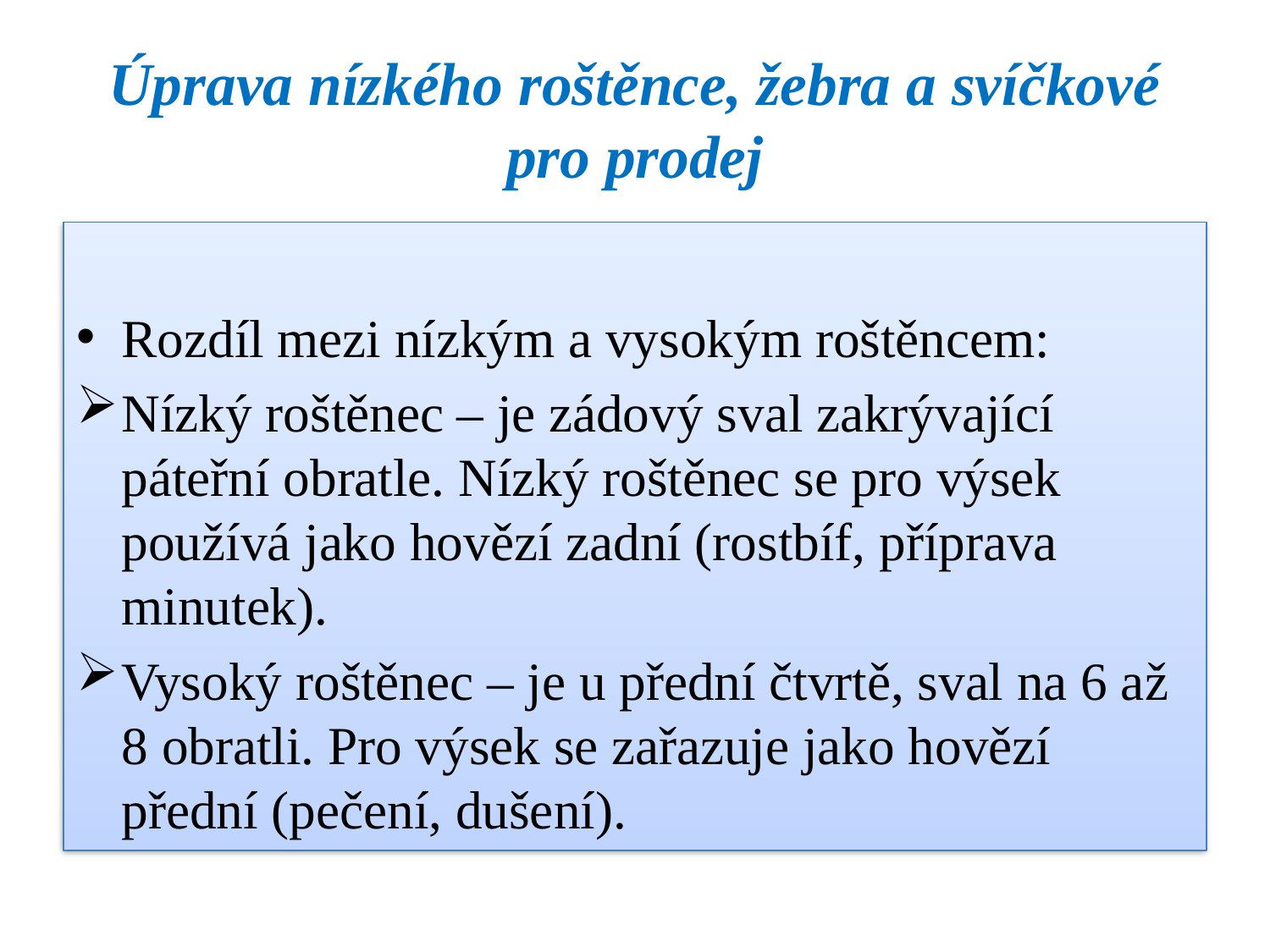

# Úprava nízkého roštěnce, žebra a svíčkové pro prodej

Rozdíl mezi nízkým a vysokým roštěncem:
Nízký roštěnec – je zádový sval zakrývající páteřní obratle. Nízký roštěnec se pro výsek používá jako hovězí zadní (rostbíf, příprava minutek).
Vysoký roštěnec – je u přední čtvrtě, sval na 6 až 8 obratli. Pro výsek se zařazuje jako hovězí přední (pečení, dušení).